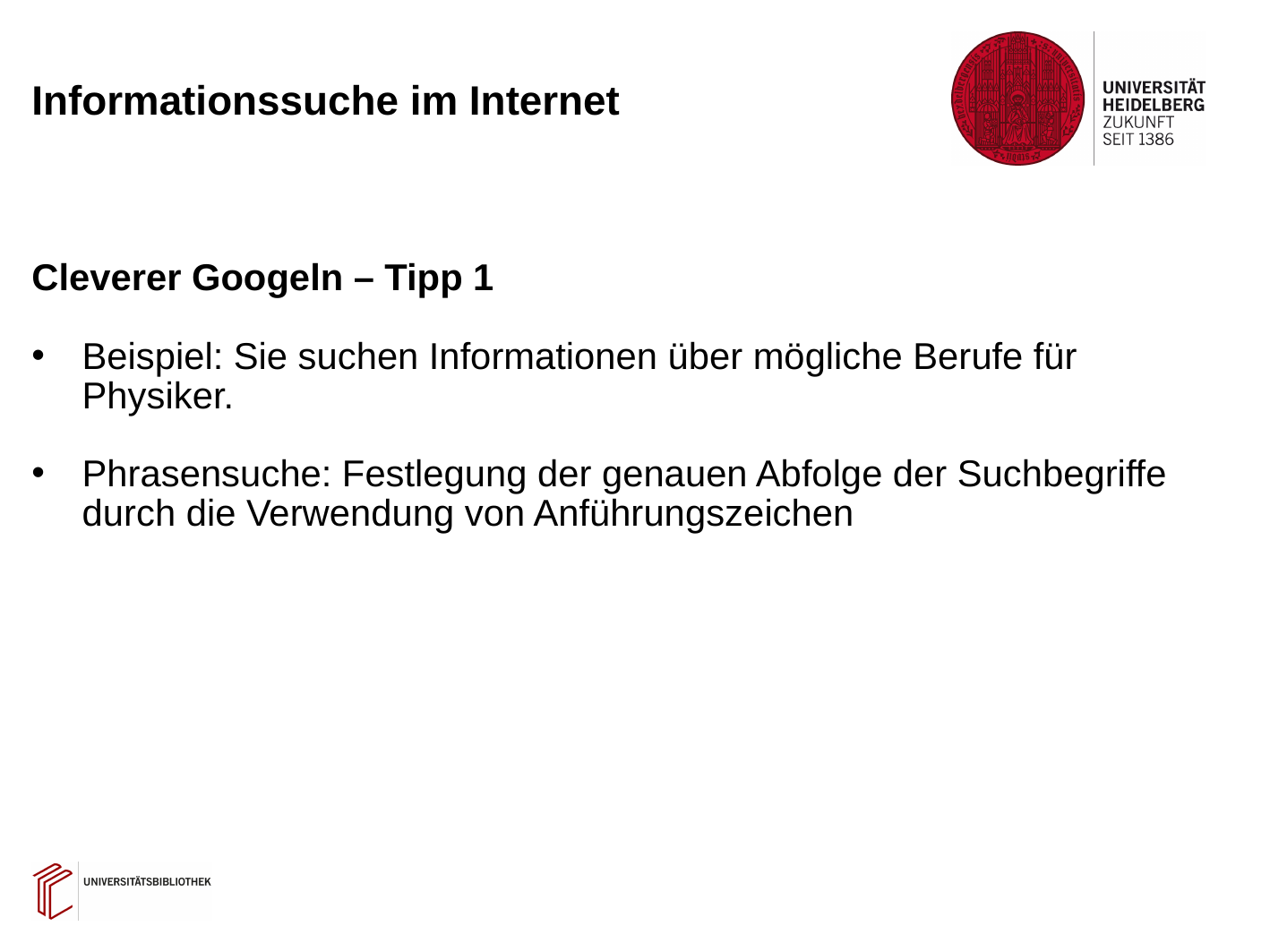

# Informationssuche im Internet

Cleverer Googeln – Tipp 1

Beispiel: Sie suchen Informationen über mögliche Berufe für Physiker.

Phrasensuche: Festlegung der genauen Abfolge der Suchbegriffe durch die Verwendung von Anführungszeichen

15